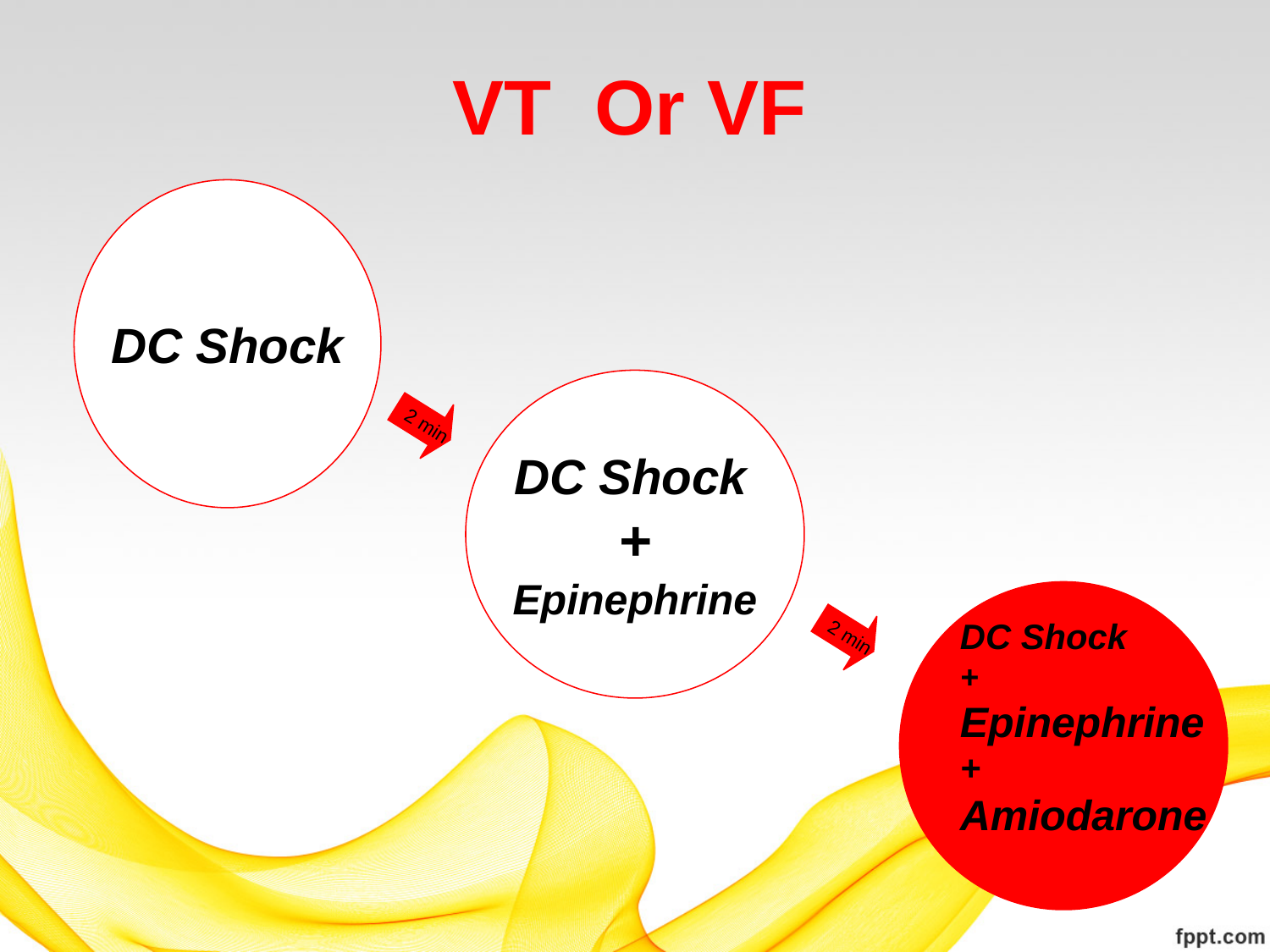

# VT  Or VF
DC Shock

DC Shock
+
Epinephrine
2 min
DC Shock
+
Epinephrine
+
Amiodarone

2 min